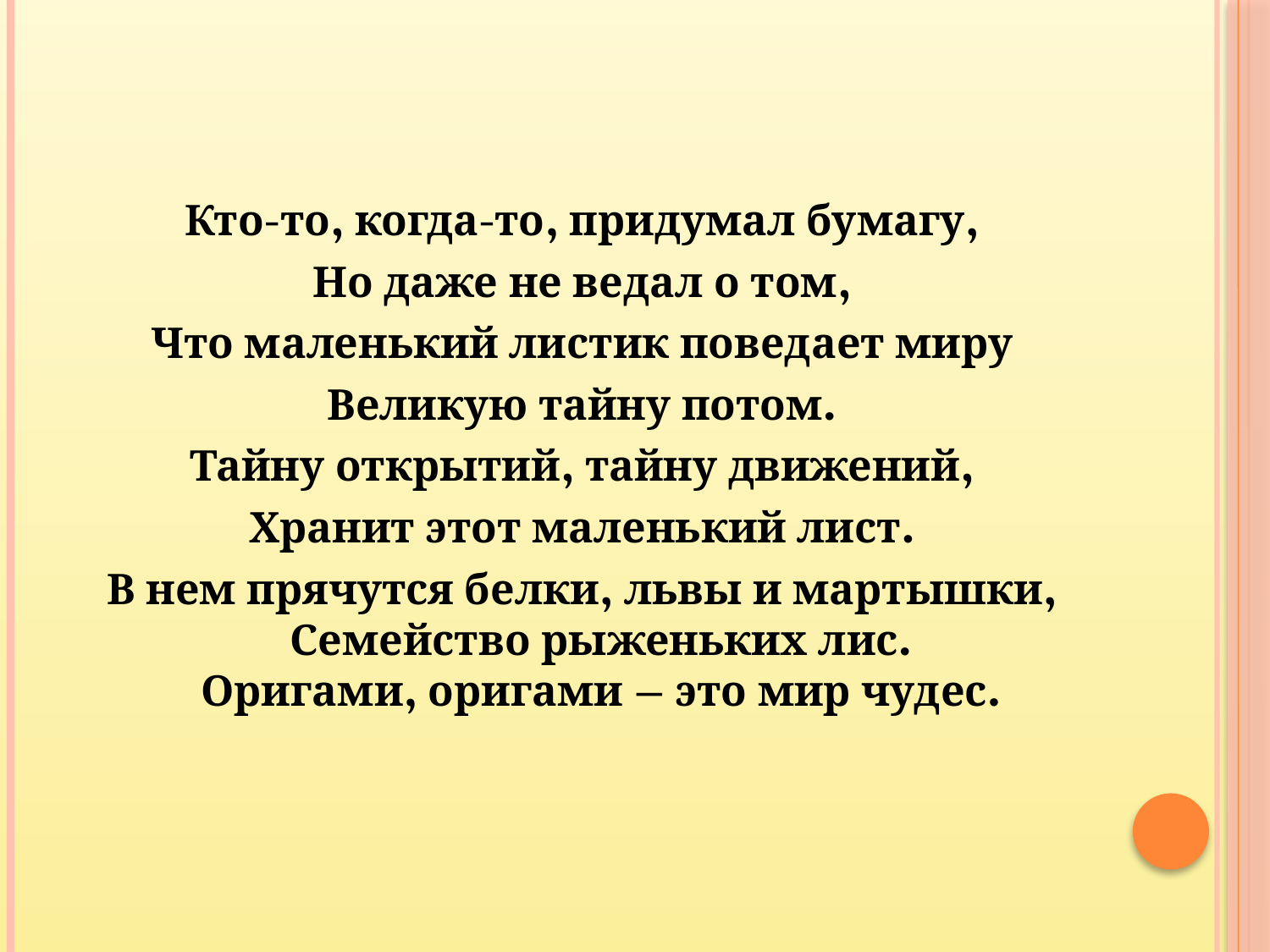

Кто-то, когда-то, придумал бумагу,
Но даже не ведал о том,
Что маленький листик поведает миру
Великую тайну потом.
Тайну открытий, тайну движений,
Хранит этот маленький лист.
В нем прячутся белки, львы и мартышки, Семейство рыженьких лис.
Оригами, оригами – это мир чудес.